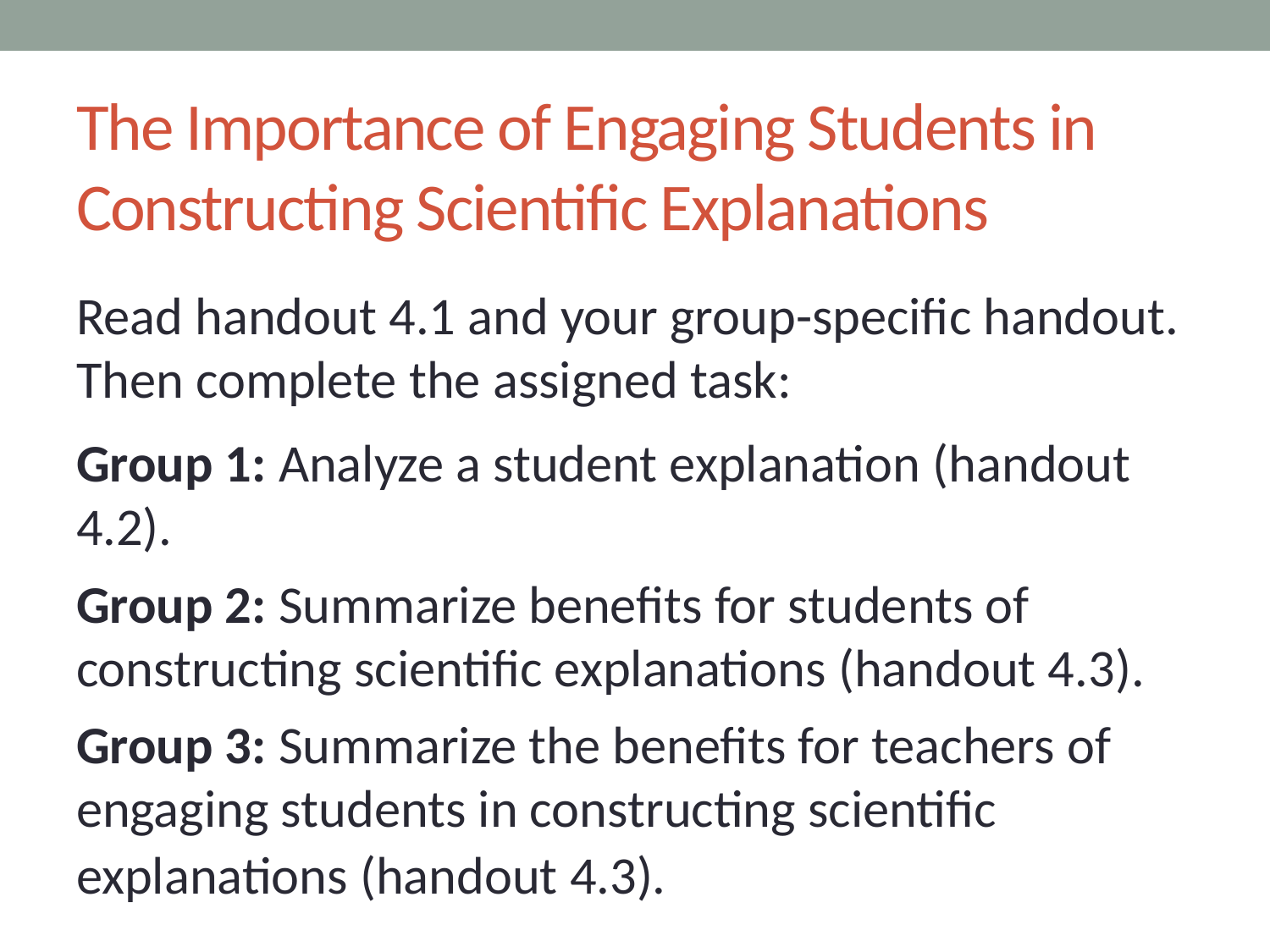

# The Importance of Engaging Students in Constructing Scientific Explanations
Read handout 4.1 and your group-specific handout. Then complete the assigned task:
Group 1: Analyze a student explanation (handout 4.2).
Group 2: Summarize benefits for students of constructing scientific explanations (handout 4.3).
Group 3: Summarize the benefits for teachers of engaging students in constructing scientific explanations (handout 4.3).